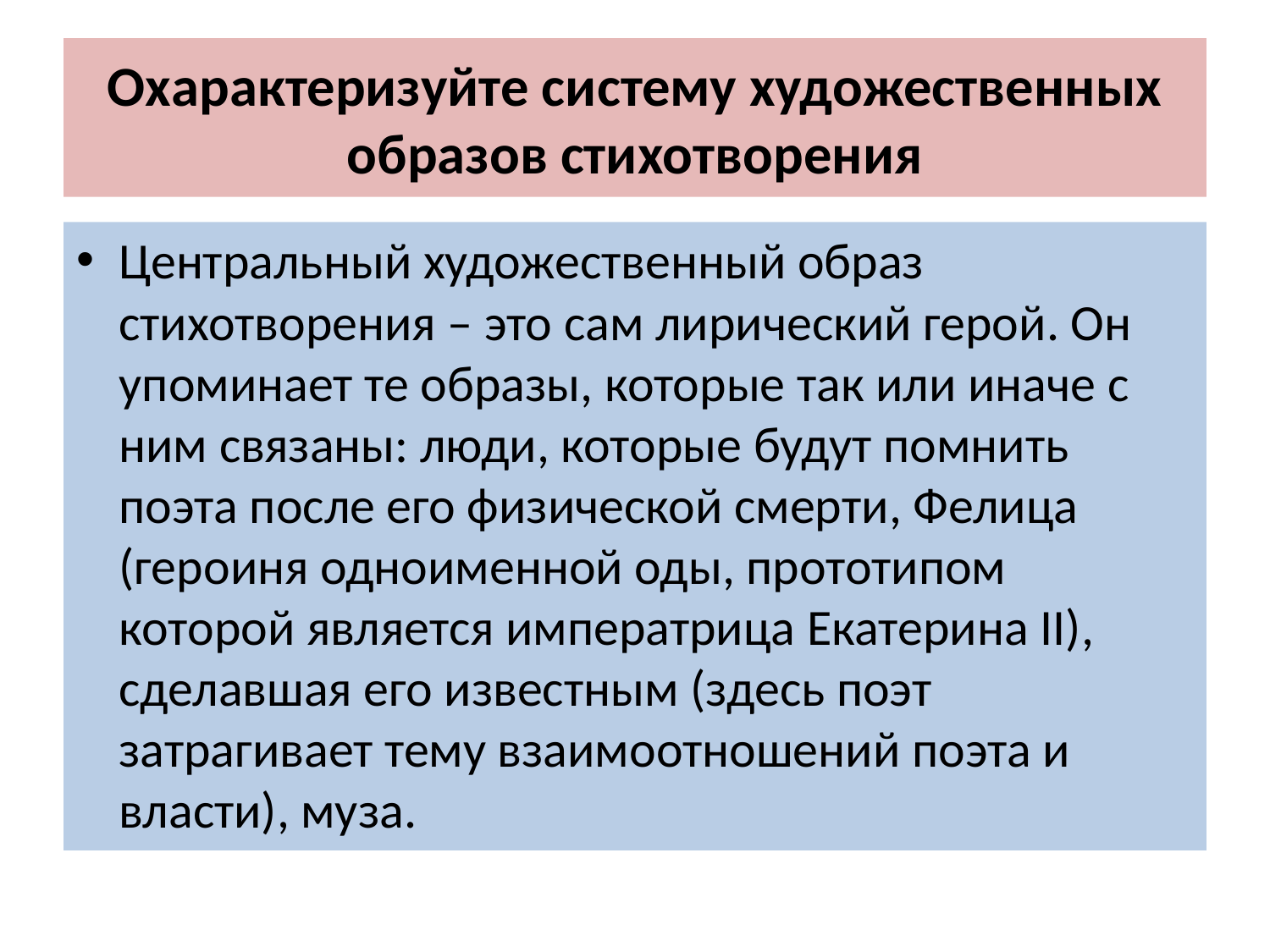

# Охарактеризуйте систему художественных образов стихотворения
Центральный художественный образ стихотворения – это сам лирический герой. Он упоминает те образы, которые так или иначе с ним связаны: люди, которые будут помнить поэта после его физической смерти, Фелица (героиня одноименной оды, прототипом которой является императрица Екатерина II), сделавшая его известным (здесь поэт затрагивает тему взаимоотношений поэта и власти), муза.